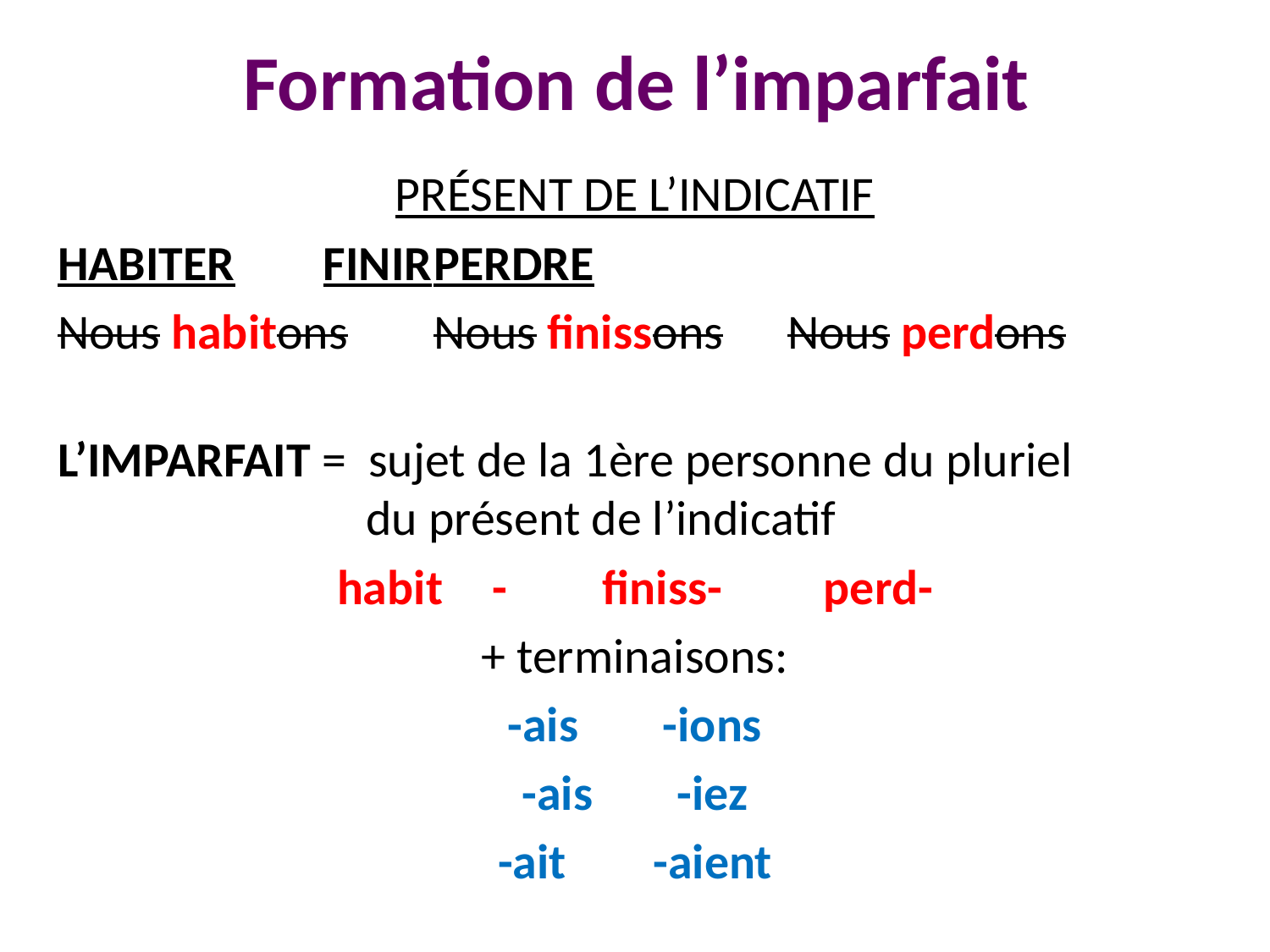

# Formation de l’imparfait
PRÉSENT DE L’INDICATIF
HABITER			FINIR			PERDRE
Nous habitons	Nous finissons	  Nous perdons

L’IMPARFAIT =  sujet de la 1ère personne du pluriel
                            du présent de l’indicatif
habit	-		finiss-			perd-
+ terminaisons:
-ais		-ions
-ais 		-iez
-ait 		-aient